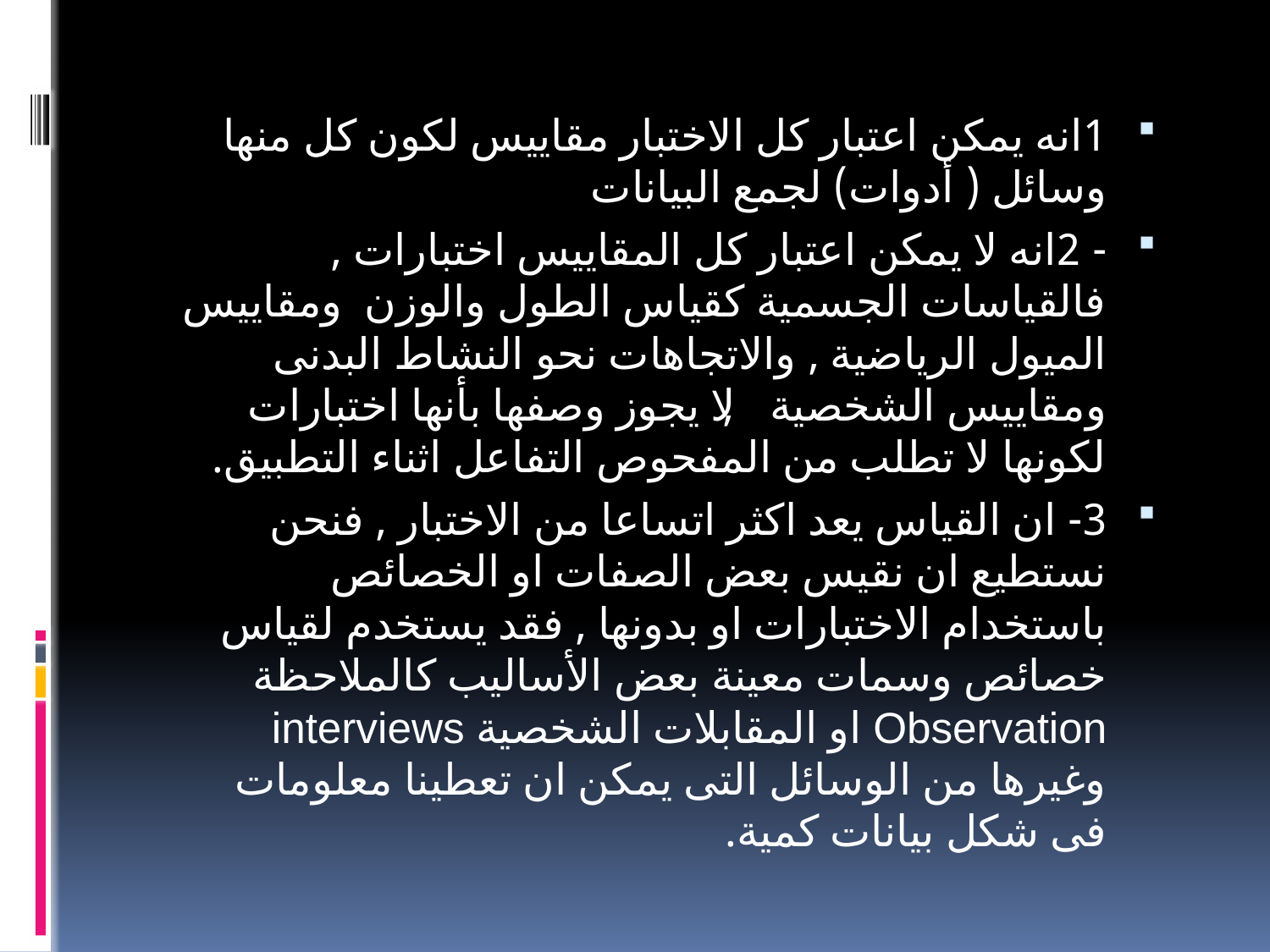

1انه يمكن اعتبار كل الاختبار مقاييس لكون كل منها وسائل ( أدوات) لجمع البيانات
- 2انه لا يمكن اعتبار كل المقاييس اختبارات , فالقياسات الجسمية كقياس الطول والوزن  ومقاييس الميول الرياضية , والاتجاهات نحو النشاط البدنى ومقاييس الشخصية , لا يجوز وصفها بأنها اختبارات لكونها لا تطلب من المفحوص التفاعل اثناء التطبيق.
3- ان القياس يعد اكثر اتساعا من الاختبار , فنحن نستطيع ان نقيس بعض الصفات او الخصائص باستخدام الاختبارات او بدونها , فقد يستخدم لقياس خصائص وسمات معينة بعض الأساليب كالملاحظة Observation او المقابلات الشخصية interviews وغيرها من الوسائل التى يمكن ان تعطينا معلومات فى شكل بيانات كمية.